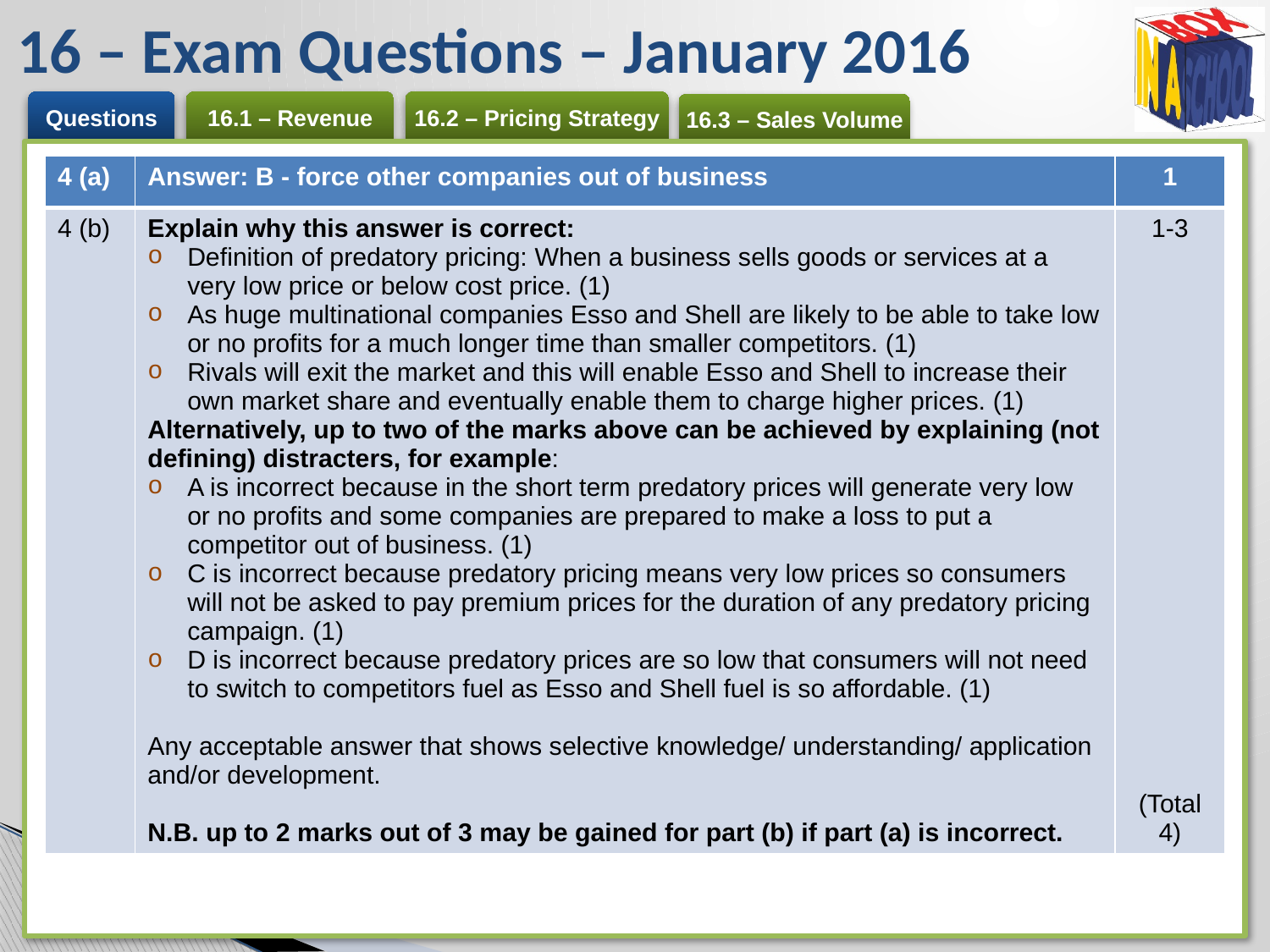

# 16 – Exam Questions – January 2016
| 4 (a) | Answer: B - force other companies out of business | 1 |
| --- | --- | --- |
| 4 (b) | Explain why this answer is correct: Definition of predatory pricing: When a business sells goods or services at a very low price or below cost price. (1) As huge multinational companies Esso and Shell are likely to be able to take low or no profits for a much longer time than smaller competitors. (1) Rivals will exit the market and this will enable Esso and Shell to increase their own market share and eventually enable them to charge higher prices. (1) Alternatively, up to two of the marks above can be achieved by explaining (not defining) distracters, for example: A is incorrect because in the short term predatory prices will generate very low or no profits and some companies are prepared to make a loss to put a competitor out of business. (1) C is incorrect because predatory pricing means very low prices so consumers will not be asked to pay premium prices for the duration of any predatory pricing campaign. (1) D is incorrect because predatory prices are so low that consumers will not need to switch to competitors fuel as Esso and Shell fuel is so affordable. (1) Any acceptable answer that shows selective knowledge/ understanding/ application and/or development. N.B. up to 2 marks out of 3 may be gained for part (b) if part (a) is incorrect. | 1-3 (Total 4) |